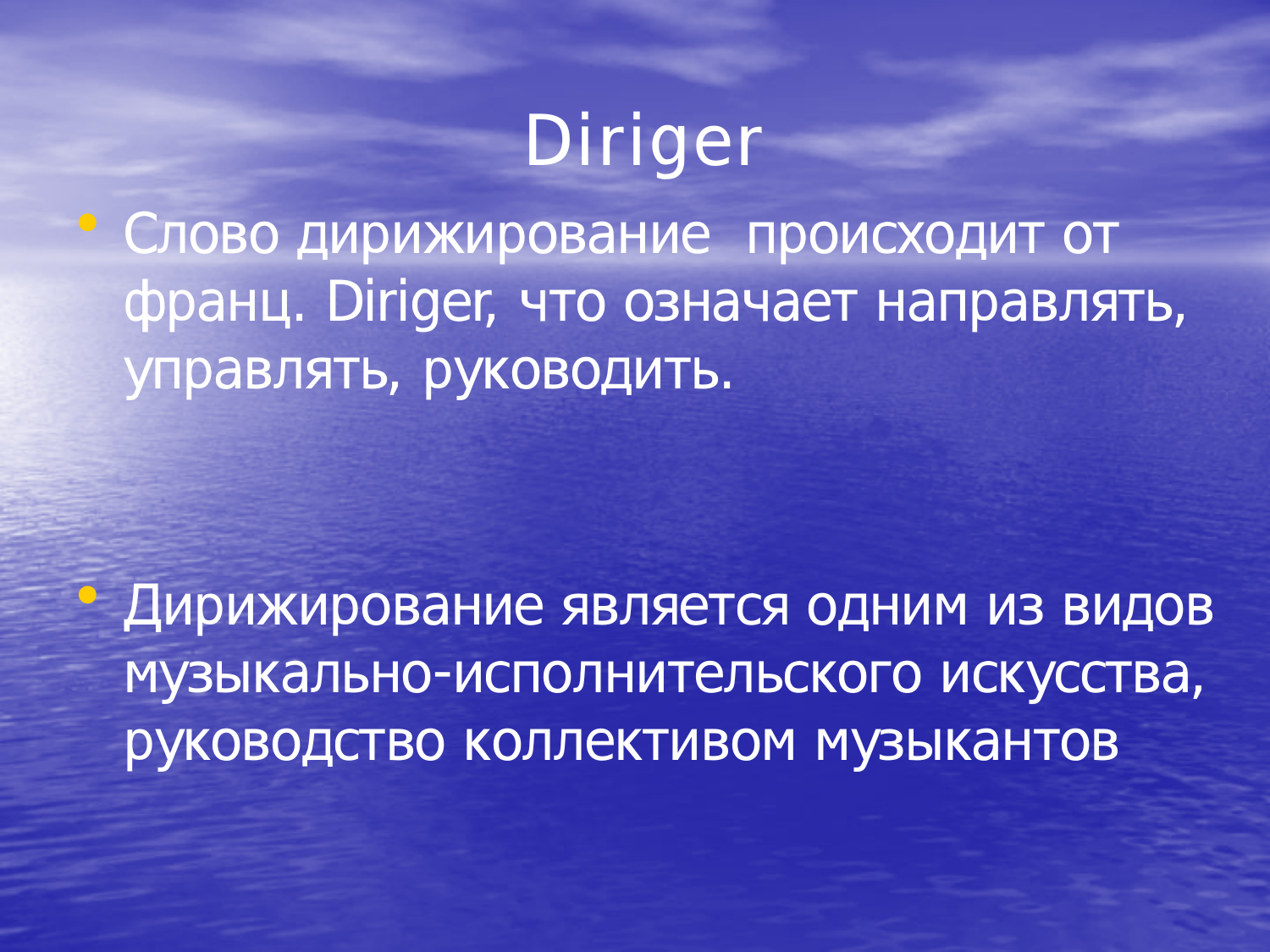

# Diriger
Слово дирижирование  происходит от франц. Diriger, что означает направлять, управлять, руководить.

Дирижирование является одним из видов музыкально-исполнительского искусства, руководство коллективом музыкантов